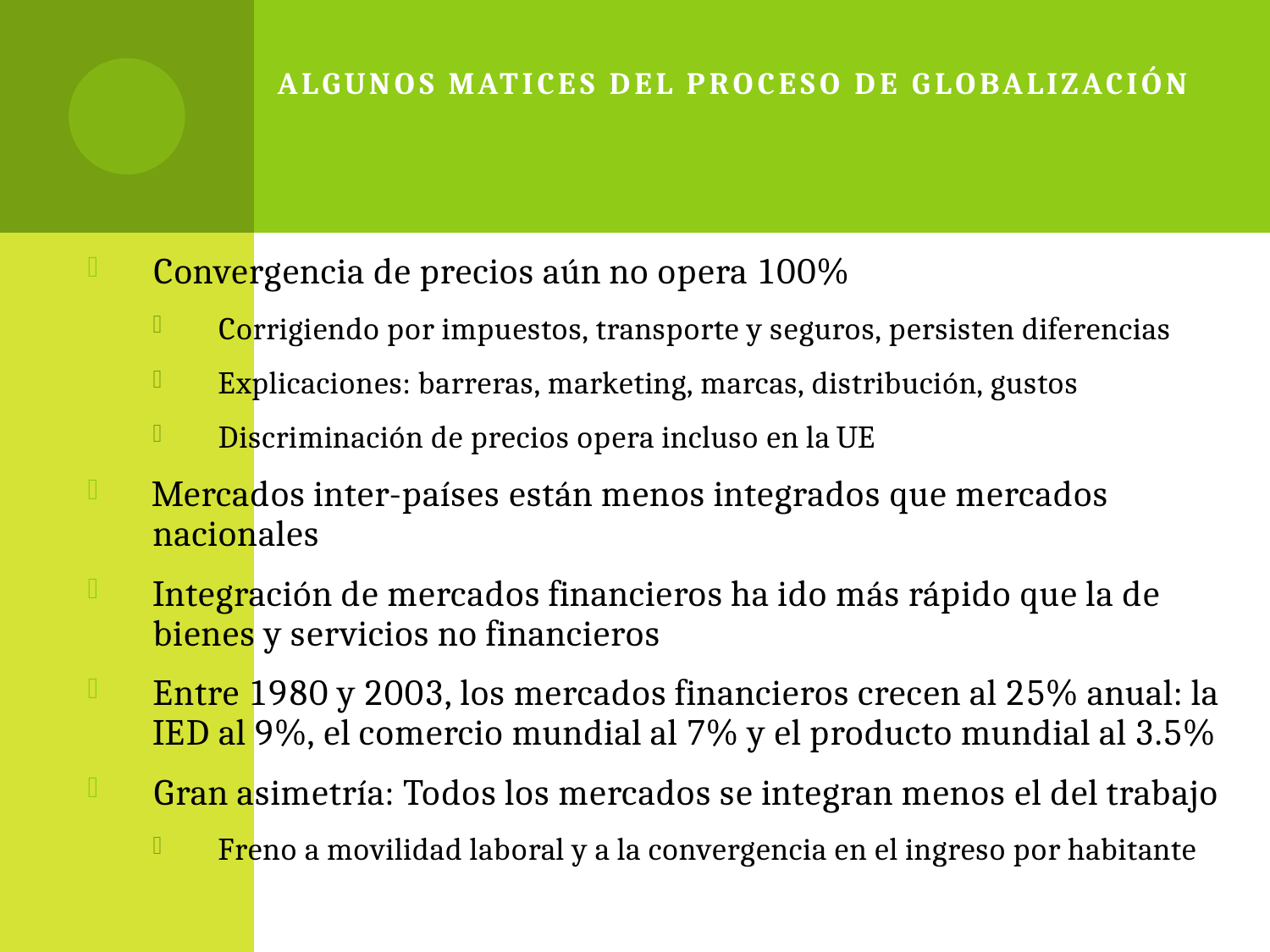

# Algunos matices del proceso de globalización
Convergencia de precios aún no opera 100%
Corrigiendo por impuestos, transporte y seguros, persisten diferencias
Explicaciones: barreras, marketing, marcas, distribución, gustos
Discriminación de precios opera incluso en la UE
Mercados inter-países están menos integrados que mercados nacionales
Integración de mercados financieros ha ido más rápido que la de bienes y servicios no financieros
Entre 1980 y 2003, los mercados financieros crecen al 25% anual: la IED al 9%, el comercio mundial al 7% y el producto mundial al 3.5%
Gran asimetría: Todos los mercados se integran menos el del trabajo
Freno a movilidad laboral y a la convergencia en el ingreso por habitante